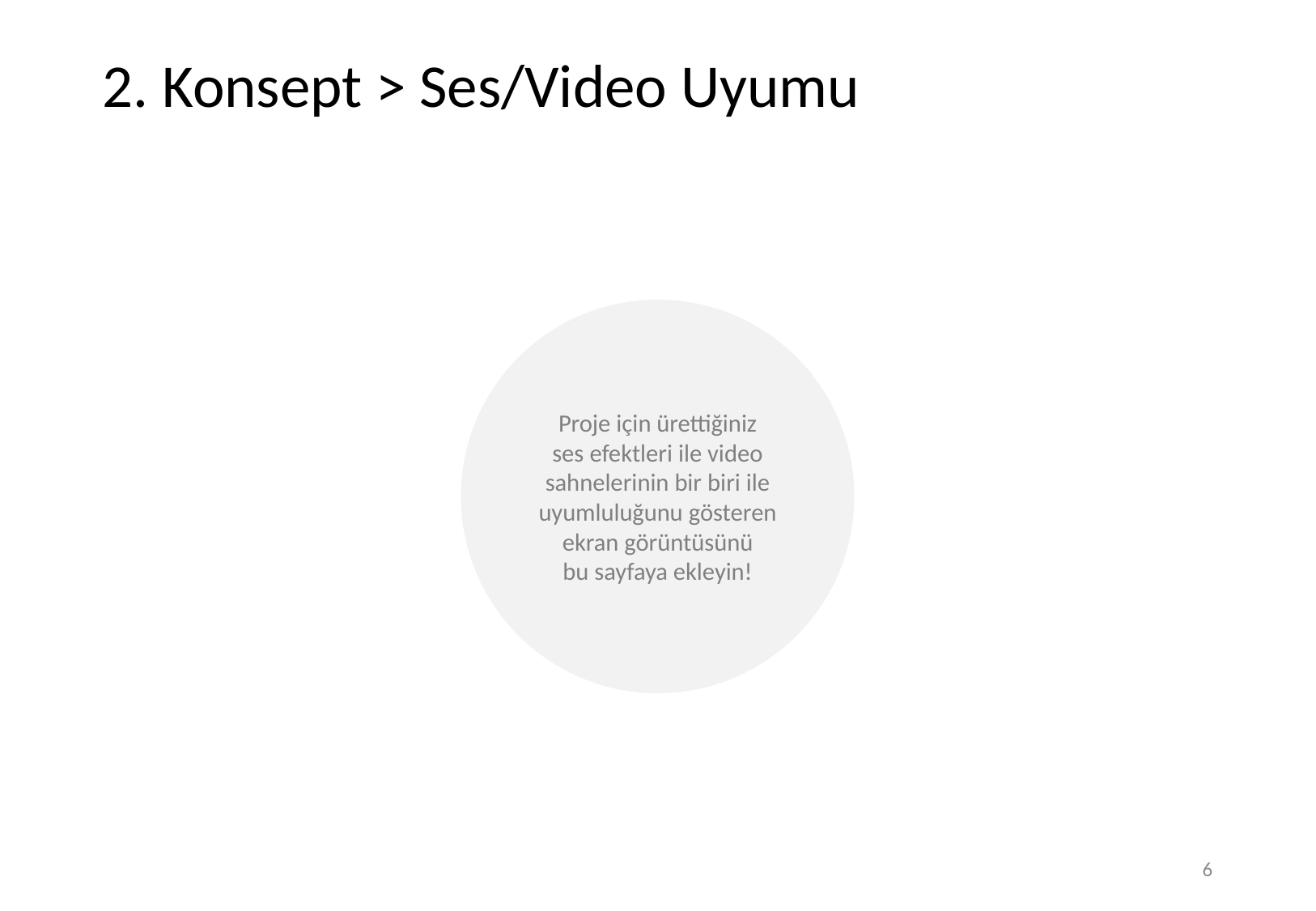

# 2. Konsept > Ses/Video Uyumu
Proje için ürettiğiniz
ses efektleri ile video sahnelerinin bir biri ile uyumluluğunu gösteren ekran görüntüsünü
bu sayfaya ekleyin!
6